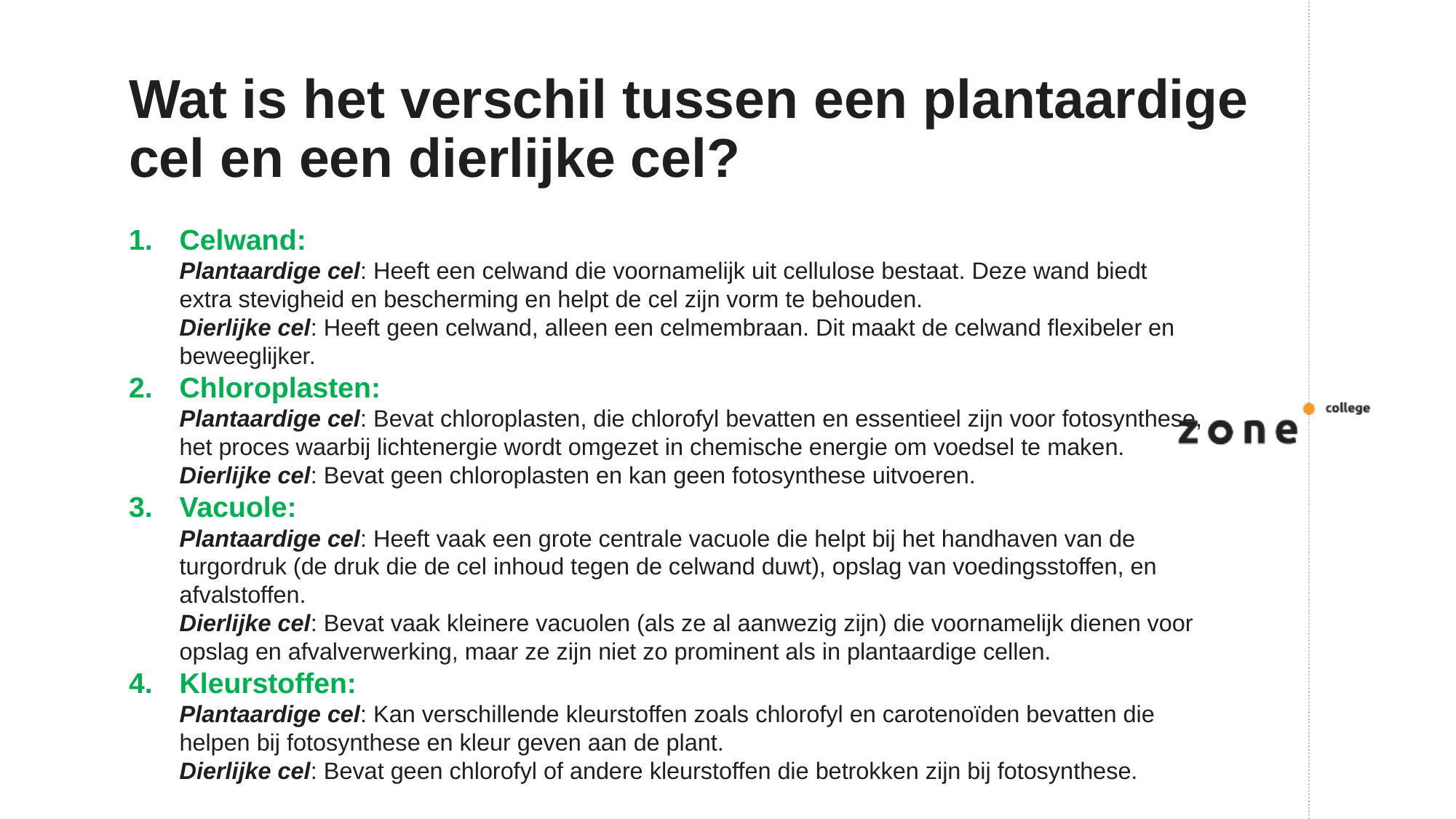

# Wat is het verschil tussen een plantaardige cel en een dierlijke cel?
Celwand:
Plantaardige cel: Heeft een celwand die voornamelijk uit cellulose bestaat. Deze wand biedt extra stevigheid en bescherming en helpt de cel zijn vorm te behouden.
Dierlijke cel: Heeft geen celwand, alleen een celmembraan. Dit maakt de celwand flexibeler en beweeglijker.
Chloroplasten:
Plantaardige cel: Bevat chloroplasten, die chlorofyl bevatten en essentieel zijn voor fotosynthese, het proces waarbij lichtenergie wordt omgezet in chemische energie om voedsel te maken.
Dierlijke cel: Bevat geen chloroplasten en kan geen fotosynthese uitvoeren.
Vacuole:
Plantaardige cel: Heeft vaak een grote centrale vacuole die helpt bij het handhaven van de turgordruk (de druk die de cel inhoud tegen de celwand duwt), opslag van voedingsstoffen, en afvalstoffen.
Dierlijke cel: Bevat vaak kleinere vacuolen (als ze al aanwezig zijn) die voornamelijk dienen voor opslag en afvalverwerking, maar ze zijn niet zo prominent als in plantaardige cellen.
Kleurstoffen:
Plantaardige cel: Kan verschillende kleurstoffen zoals chlorofyl en carotenoïden bevatten die helpen bij fotosynthese en kleur geven aan de plant.
Dierlijke cel: Bevat geen chlorofyl of andere kleurstoffen die betrokken zijn bij fotosynthese.